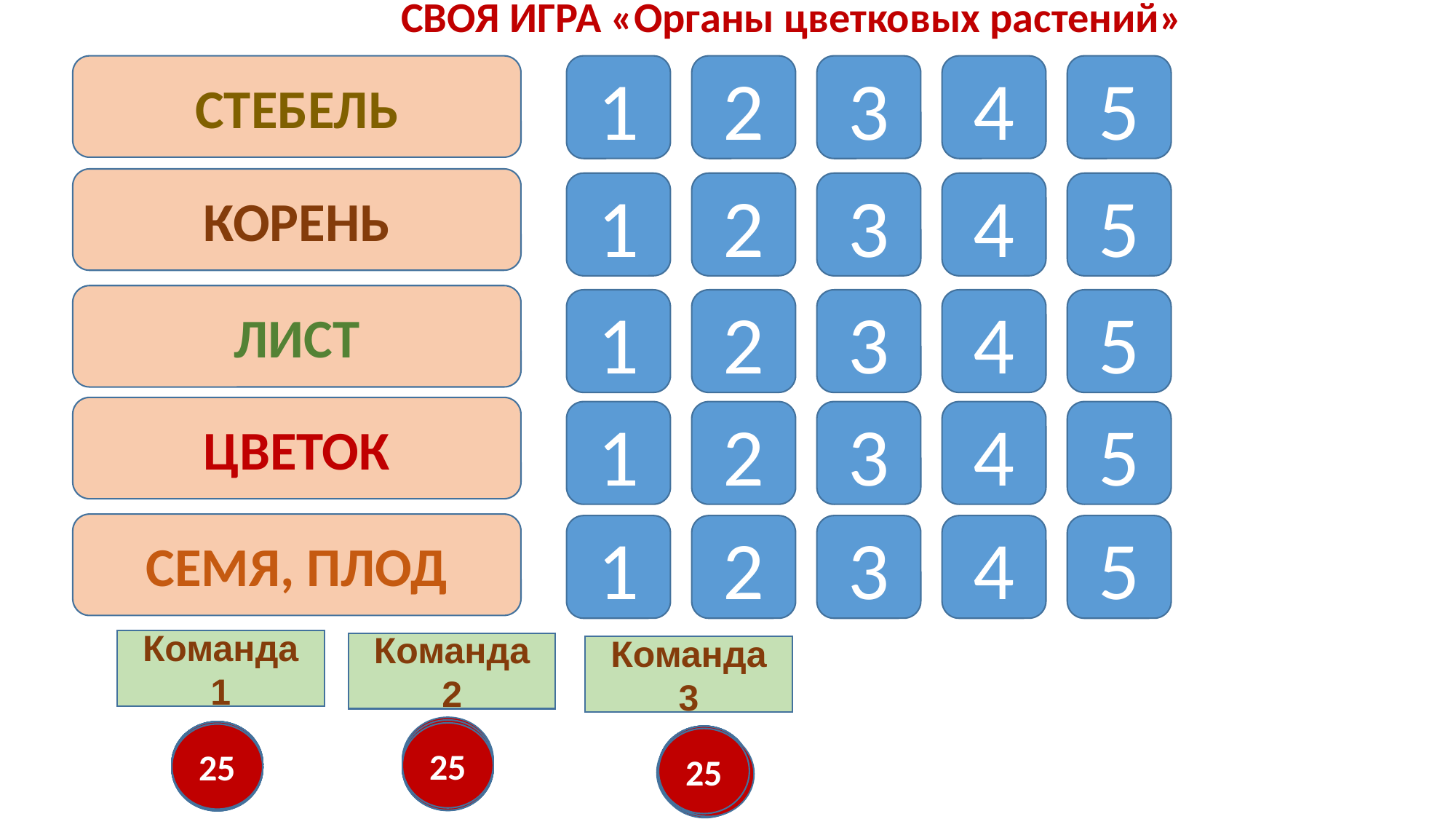

СВОЯ ИГРА «Органы цветковых растений»
СТЕБЕЛЬ
1
2
3
4
5
КОРЕНЬ
1
2
3
4
5
ЛИСТ
1
2
3
4
5
ЦВЕТОК
1
2
3
4
5
СЕМЯ, ПЛОД
1
2
3
4
5
Команда 1
Команда 2
Команда 3
22
20
6
24
9
18
11
19
2
3
4
5
1

21
7
18
14
25
10

17
16
8
12
1
6
25
11
19
2
3
5
4
15
24
22
21
16
9
10
8
7
14
23
12
17
13
23
15
13
20
11
19
2
3
4
5
1

21
14
17
25
22
16
9
8
7
23
15
13
20
24
10
6
12
18